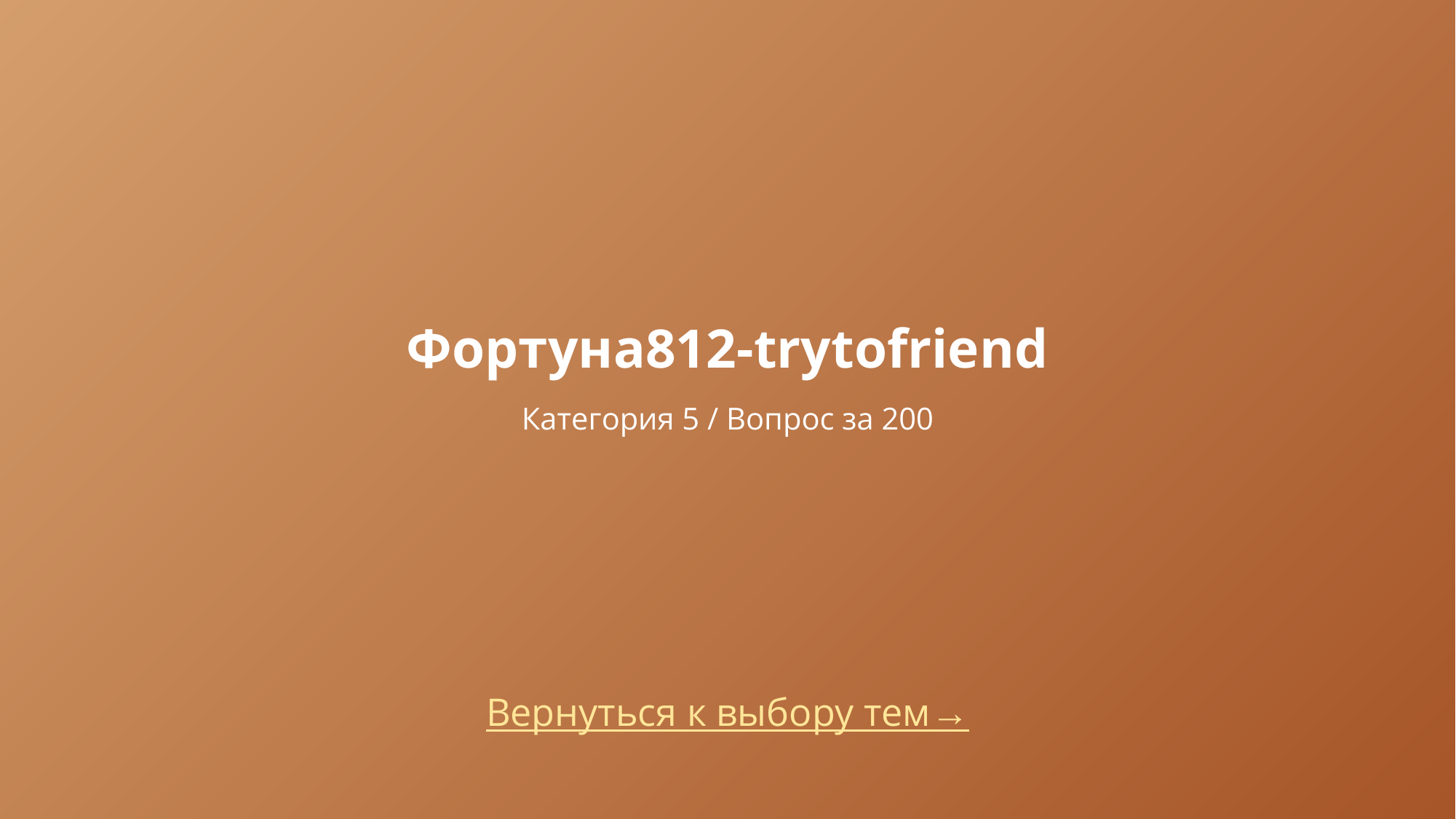

# Фортуна812-trytofriend Категория 5 / Вопрос за 200
Вернуться к выбору тем→